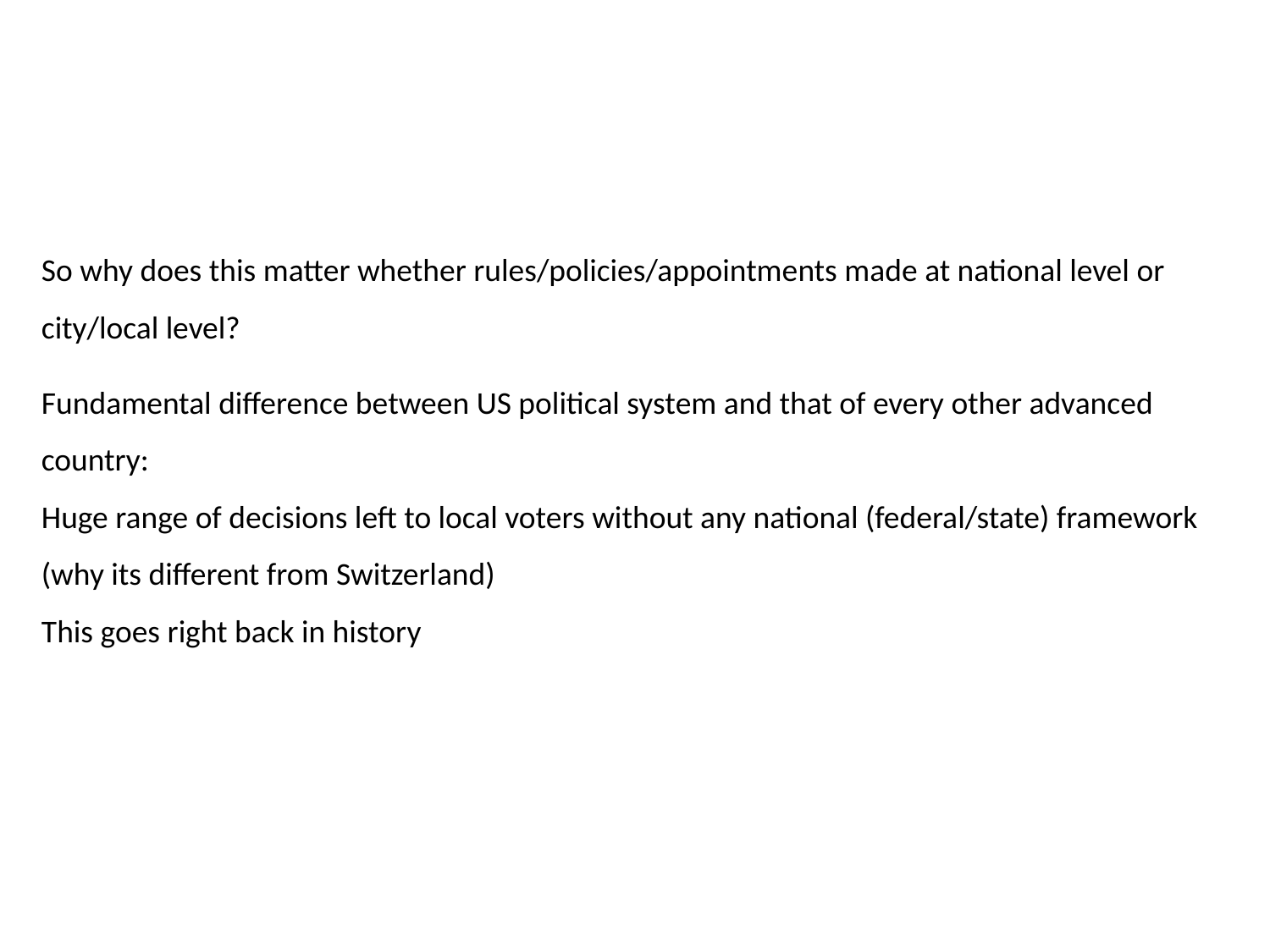

So why does this matter whether rules/policies/appointments made at national level or city/local level?
Fundamental difference between US political system and that of every other advanced country:
Huge range of decisions left to local voters without any national (federal/state) framework (why its different from Switzerland)
This goes right back in history